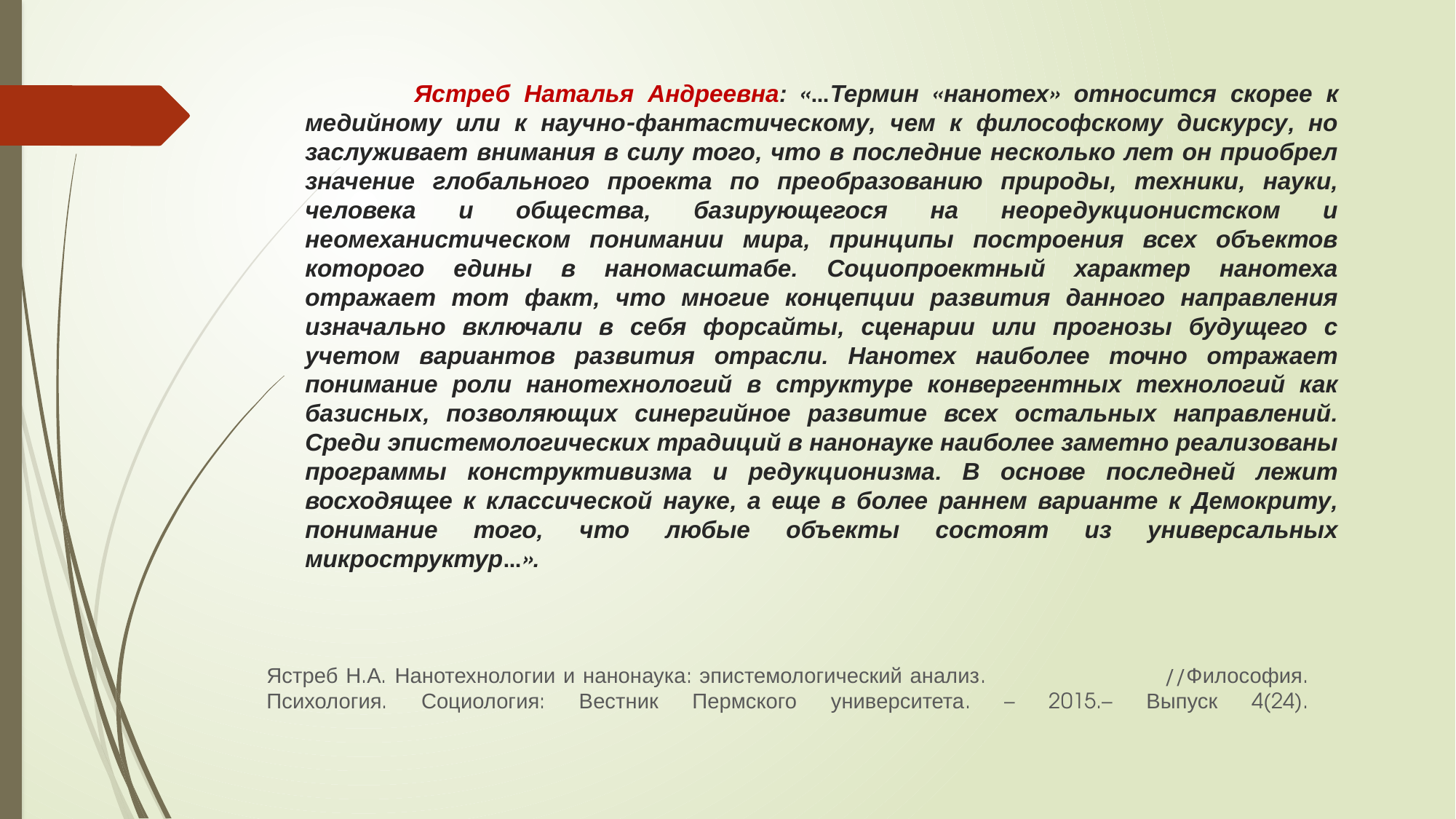

# Ястреб Наталья Андреевна: «…Термин «нанотех» относится скорее к медийному или к научно-фантастическому, чем к философскому дискурсу, но заслуживает внимания в силу того, что в последние несколько лет он приобрел значение глобального проекта по преобразованию природы, техники, науки, человека и общества, базирующегося на неоредукционистском и неомеханистическом понимании мира, принципы построения всех объектов которого едины в наномасштабе. Социопроектный характер нанотеха отражает тот факт, что многие концепции развития данного направления изначально включали в себя форсайты, сценарии или прогнозы будущего с учетом вариантов развития отрасли. Нанотех наиболее точно отражает понимание роли нанотехнологий в структуре конвергентных технологий как базисных, позволяющих синергийное развитие всех остальных направлений. Среди эпистемологических традиций в нанонауке наиболее заметно реализованы программы конструктивизма и редукционизма. В основе последней лежит восходящее к классической науке, а еще в более раннем варианте к Демокриту, понимание того, что любые объекты состоят из универсальных микроструктур…».
Ястреб Н.А. Нанотехнологии и нанонаука: эпистемологический анализ.                       //Философия. Психология. Социология: Вестник Пермского университета. – 2015.– Выпуск 4(24).